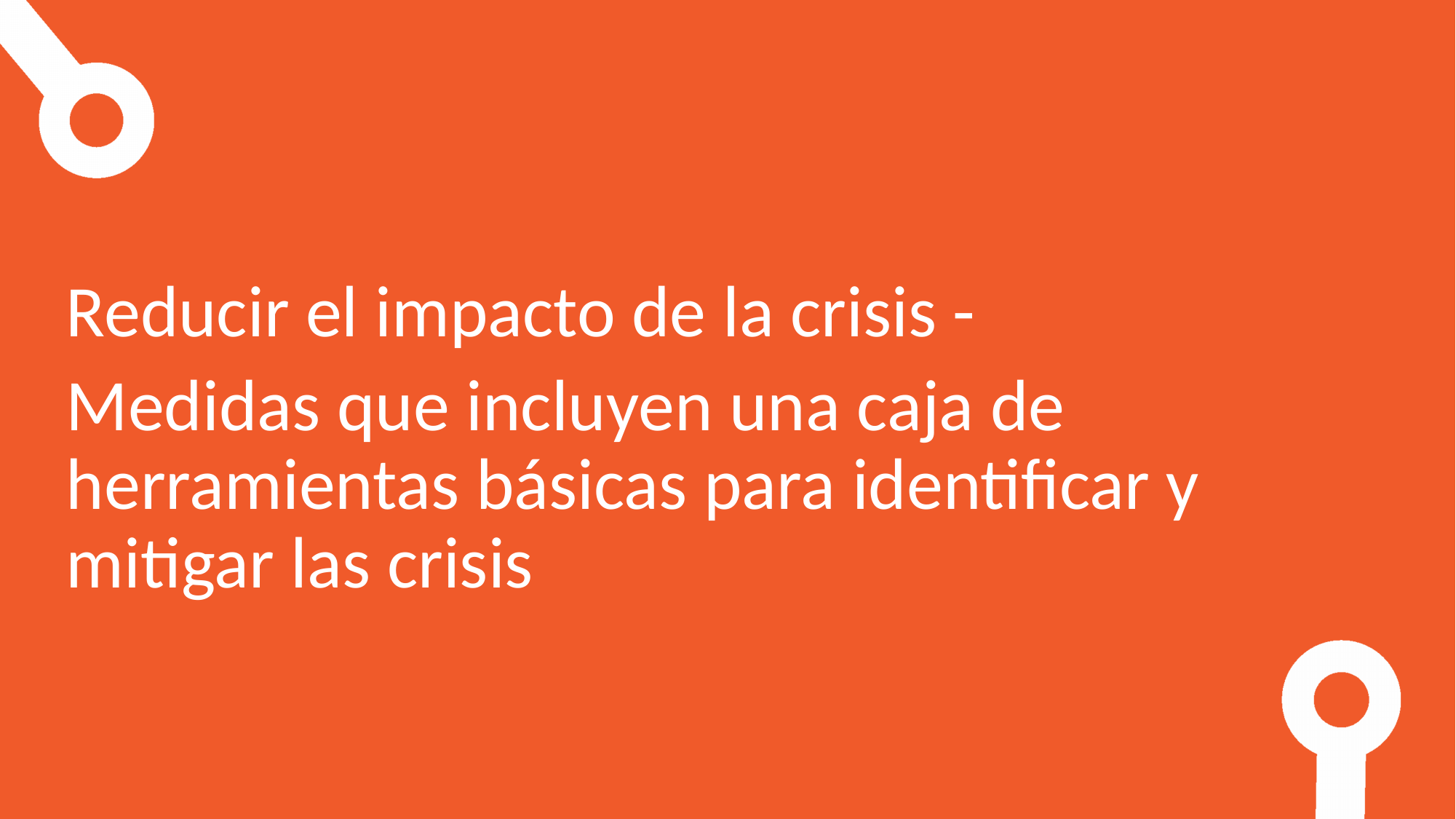

Reducir el impacto de la crisis -
Medidas que incluyen una caja de herramientas básicas para identificar y mitigar las crisis